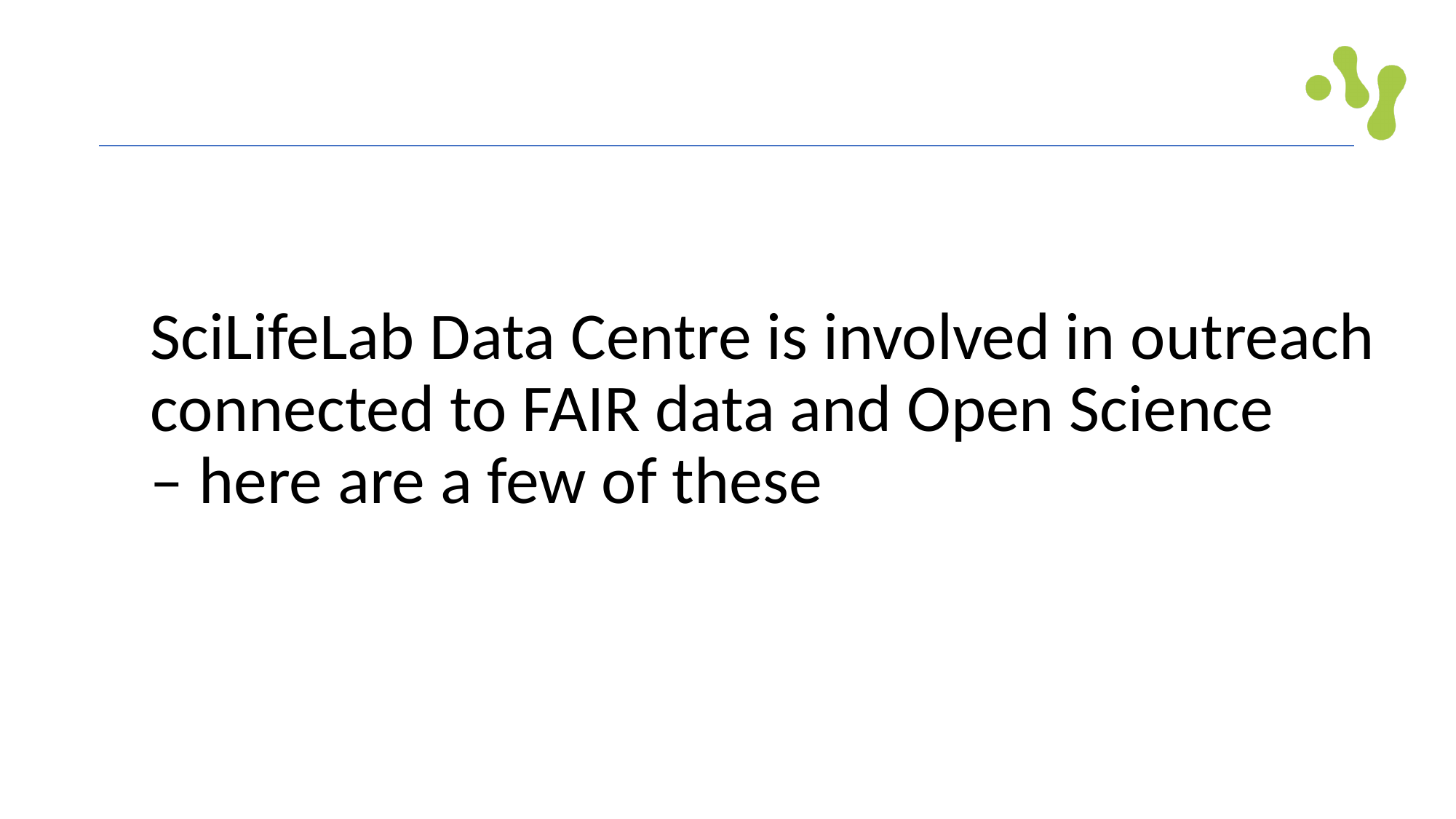

# SciLifeLab Data Centre is involved in outreach connected to FAIR data and Open Science – here are a few of these